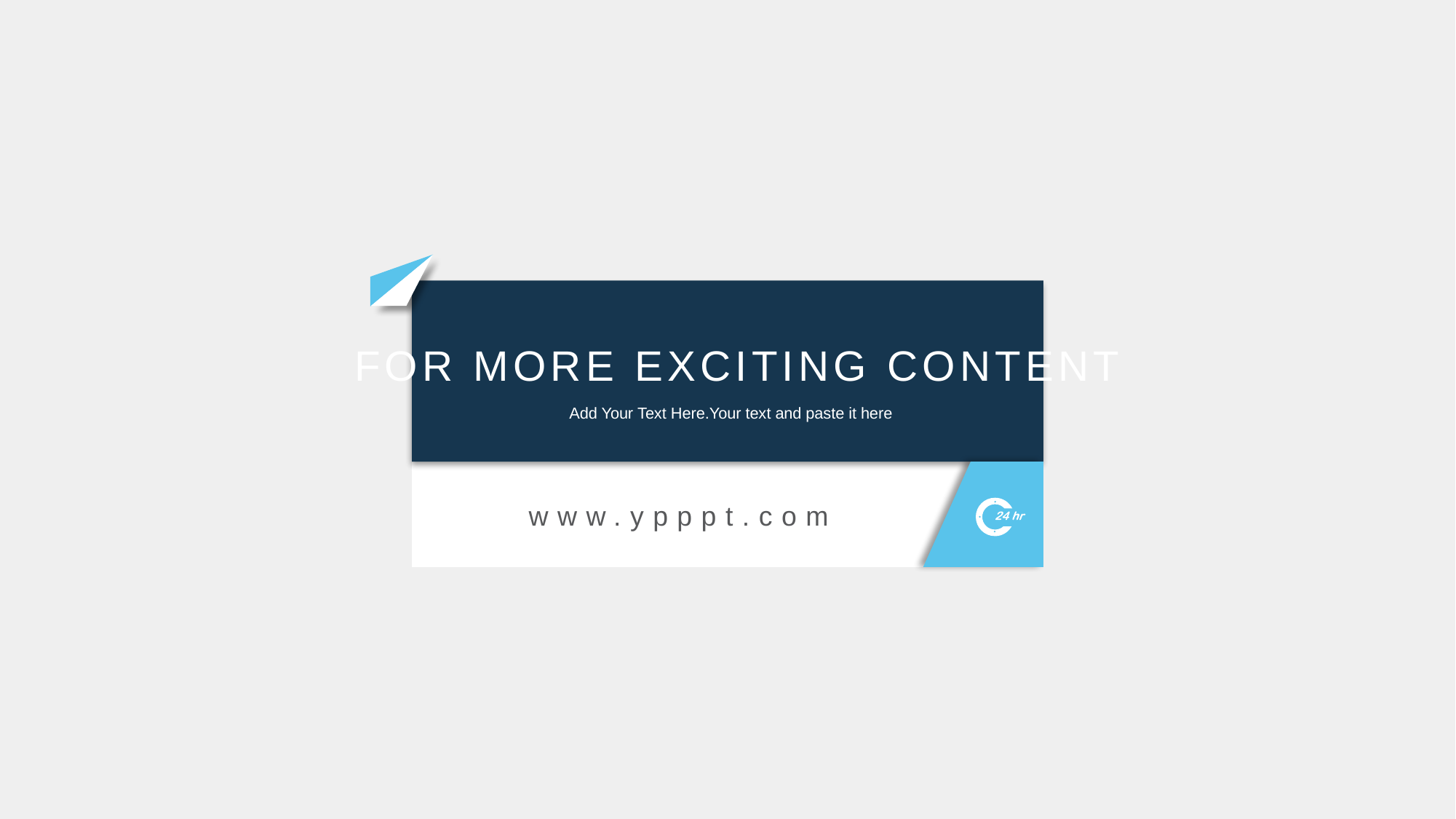

FOR MORE EXCITING CONTENT
Add Your Text Here.Your text and paste it here
www.ypppt.com